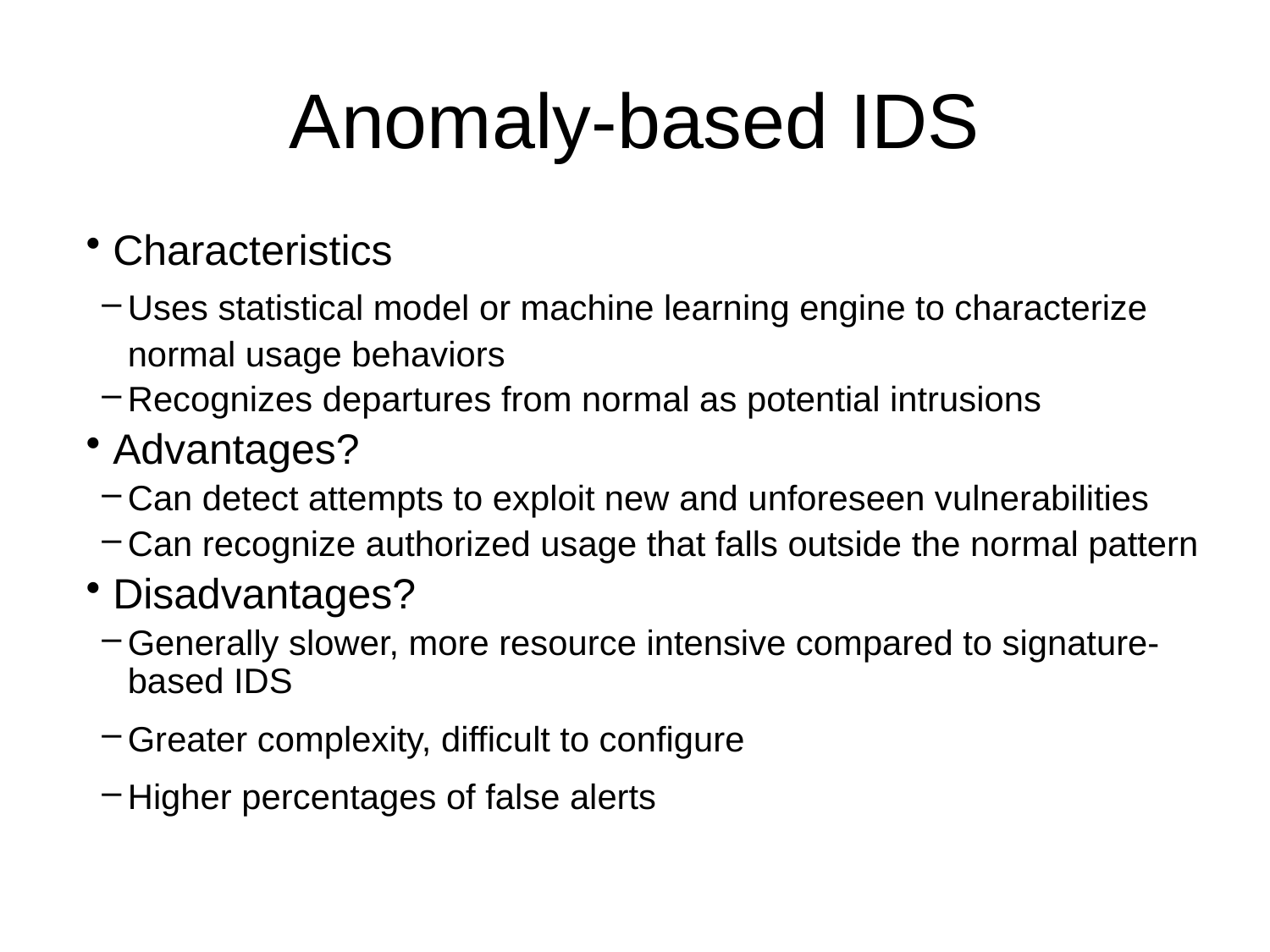

# Anomaly-based IDS
 Characteristics
Uses statistical model or machine learning engine to characterize normal usage behaviors
Recognizes departures from normal as potential intrusions
 Advantages?
Can detect attempts to exploit new and unforeseen vulnerabilities
Can recognize authorized usage that falls outside the normal pattern
 Disadvantages?
Generally slower, more resource intensive compared to signature-based IDS
Greater complexity, difficult to configure
Higher percentages of false alerts